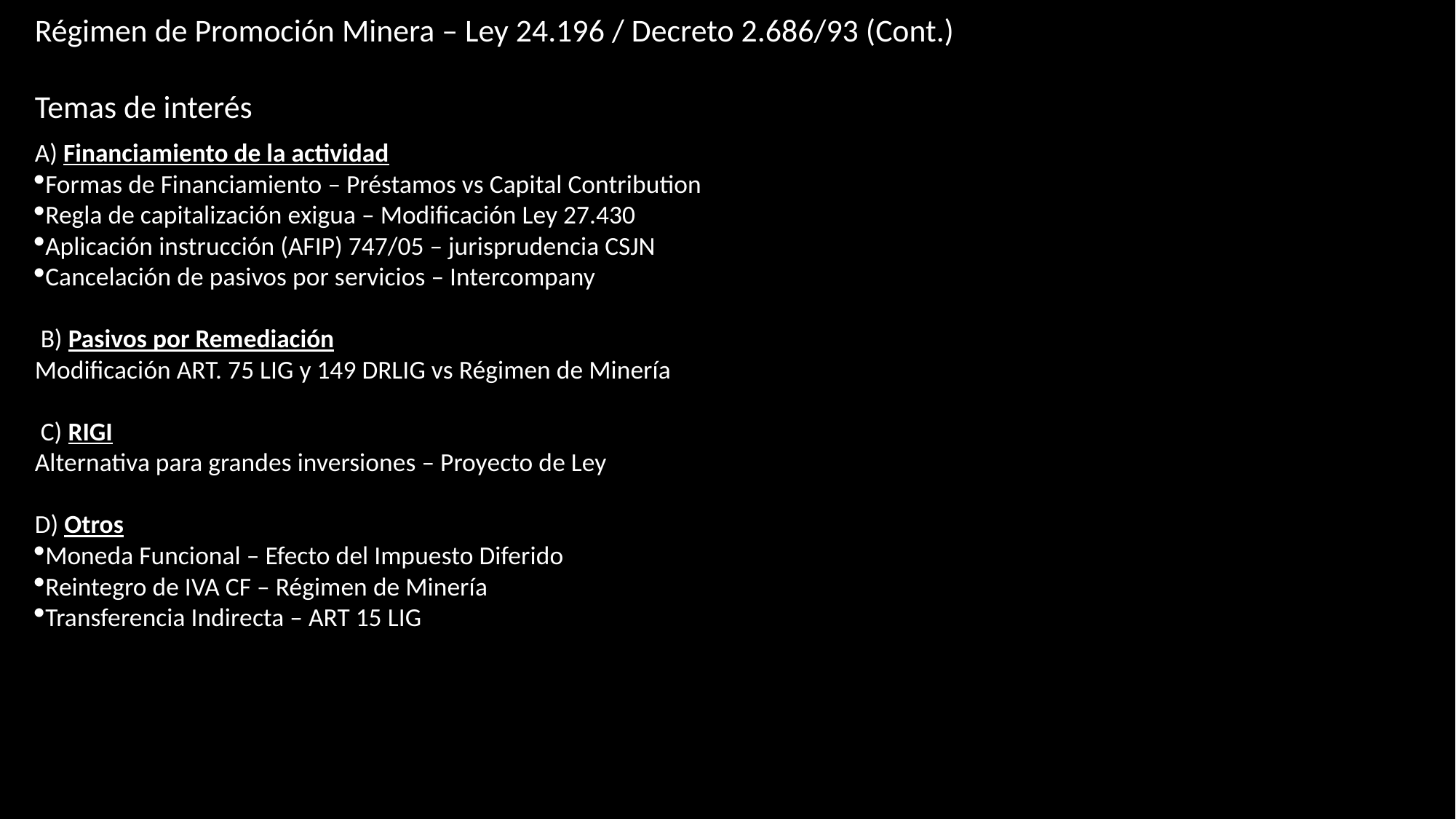

# Régimen de Promoción Minera – Ley 24.196 / Decreto 2.686/93 (Cont.) Temas de interés
A) Financiamiento de la actividad
Formas de Financiamiento – Préstamos vs Capital Contribution
Regla de capitalización exigua – Modificación Ley 27.430
Aplicación instrucción (AFIP) 747/05 – jurisprudencia CSJN
Cancelación de pasivos por servicios – Intercompany

 B) Pasivos por Remediación
Modificación ART. 75 LIG y 149 DRLIG vs Régimen de Minería

 C) RIGI
Alternativa para grandes inversiones – Proyecto de Ley

D) Otros
Moneda Funcional – Efecto del Impuesto Diferido
Reintegro de IVA CF – Régimen de Minería
Transferencia Indirecta – ART 15 LIG